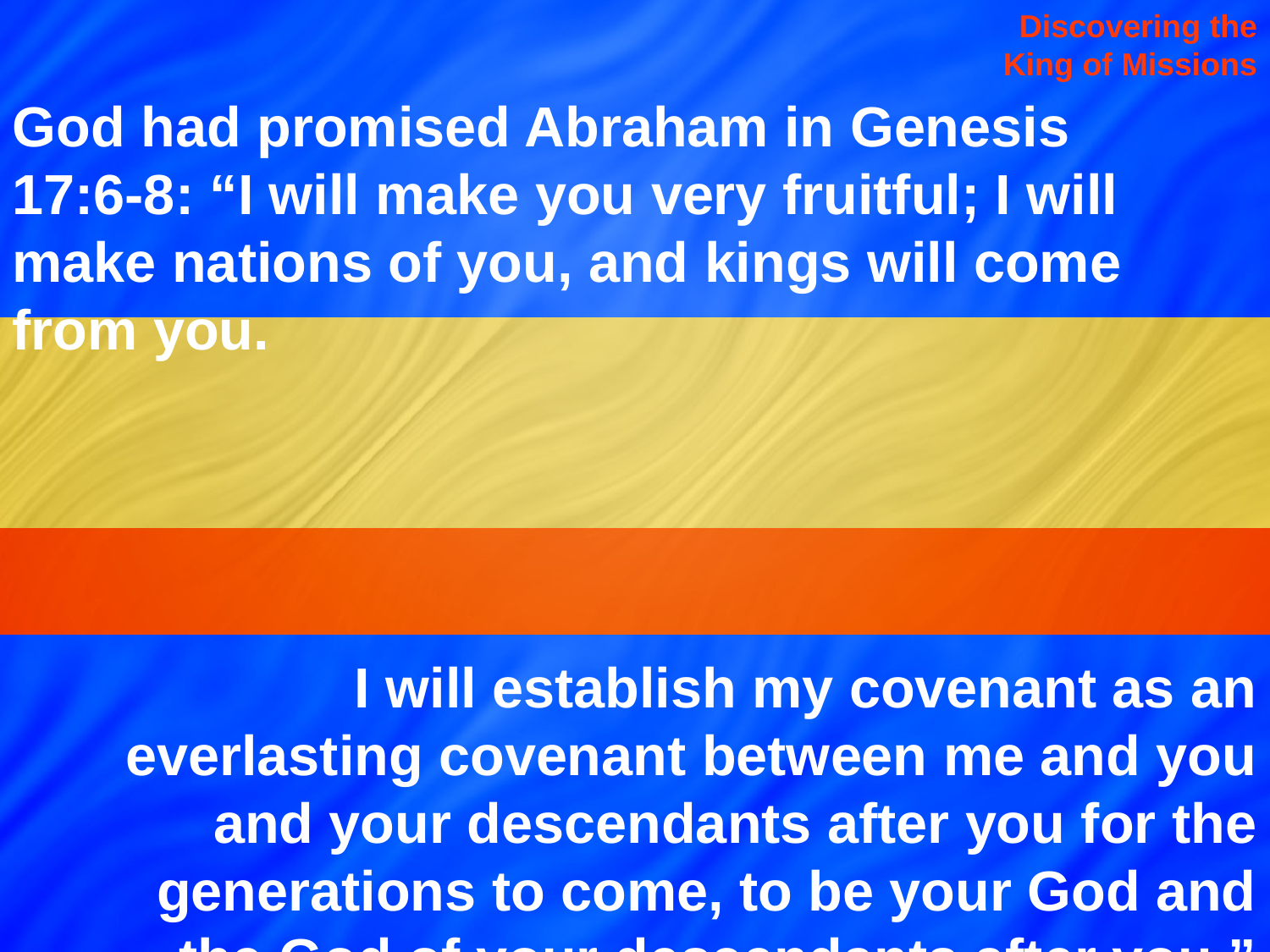

Discovering the King of Missions
God had promised Abraham in Genesis 17:6-8: “I will make you very fruitful; I will make nations of you, and kings will come from you.
I will establish my covenant as an everlasting covenant between me and you and your descendants after you for the generations to come, to be your God and the God of your descendants after you.”